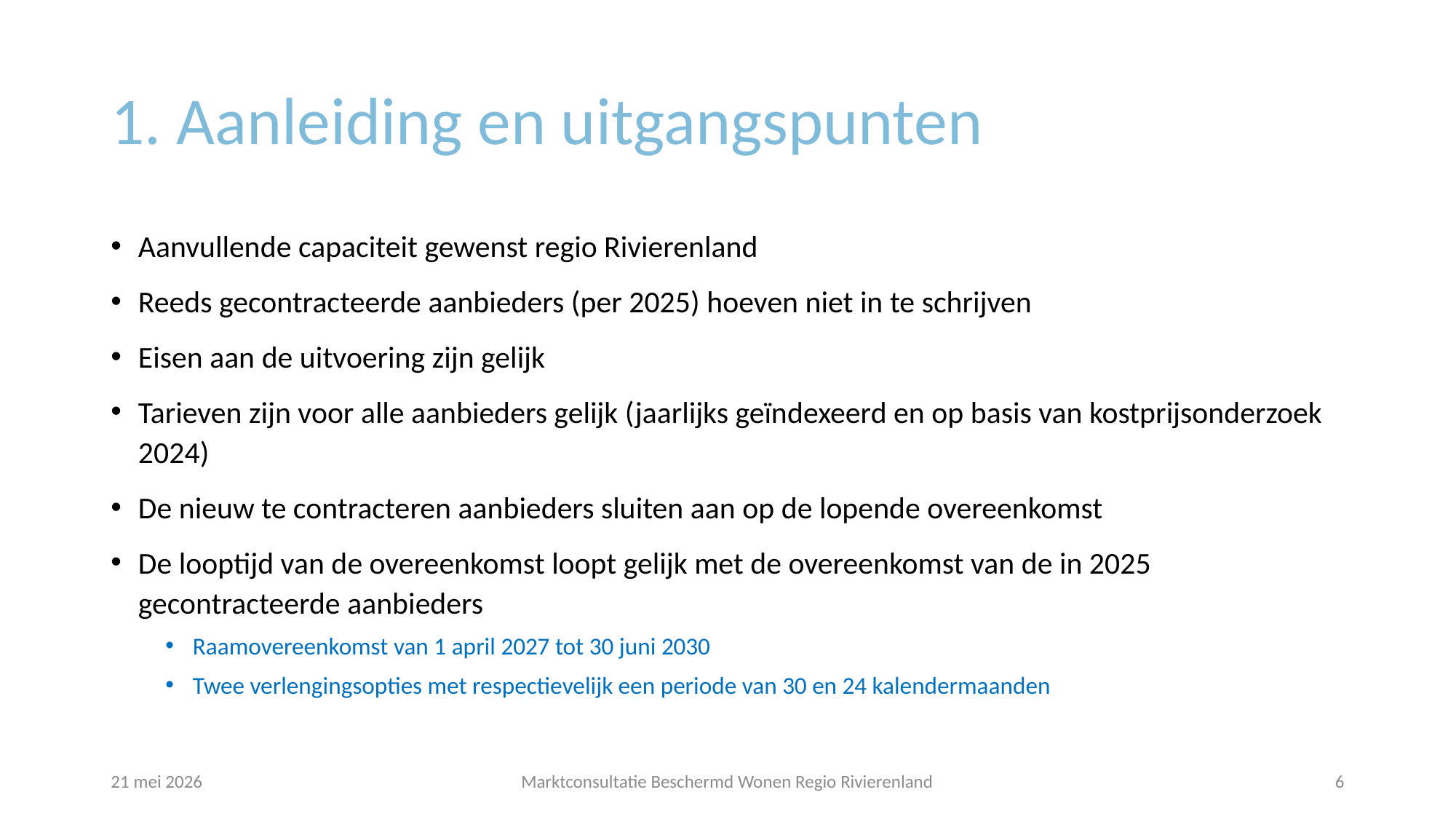

# 1. Aanleiding en uitgangspunten
Aanvullende capaciteit gewenst regio Rivierenland
Reeds gecontracteerde aanbieders (per 2025) hoeven niet in te schrijven
Eisen aan de uitvoering zijn gelijk
Tarieven zijn voor alle aanbieders gelijk (jaarlijks geïndexeerd en op basis van kostprijsonderzoek 2024)
De nieuw te contracteren aanbieders sluiten aan op de lopende overeenkomst
De looptijd van de overeenkomst loopt gelijk met de overeenkomst van de in 2025 gecontracteerde aanbieders
Raamovereenkomst van 1 april 2027 tot 30 juni 2030
Twee verlengingsopties met respectievelijk een periode van 30 en 24 kalendermaanden

21 mei 2026
Marktconsultatie Beschermd Wonen Regio Rivierenland
6